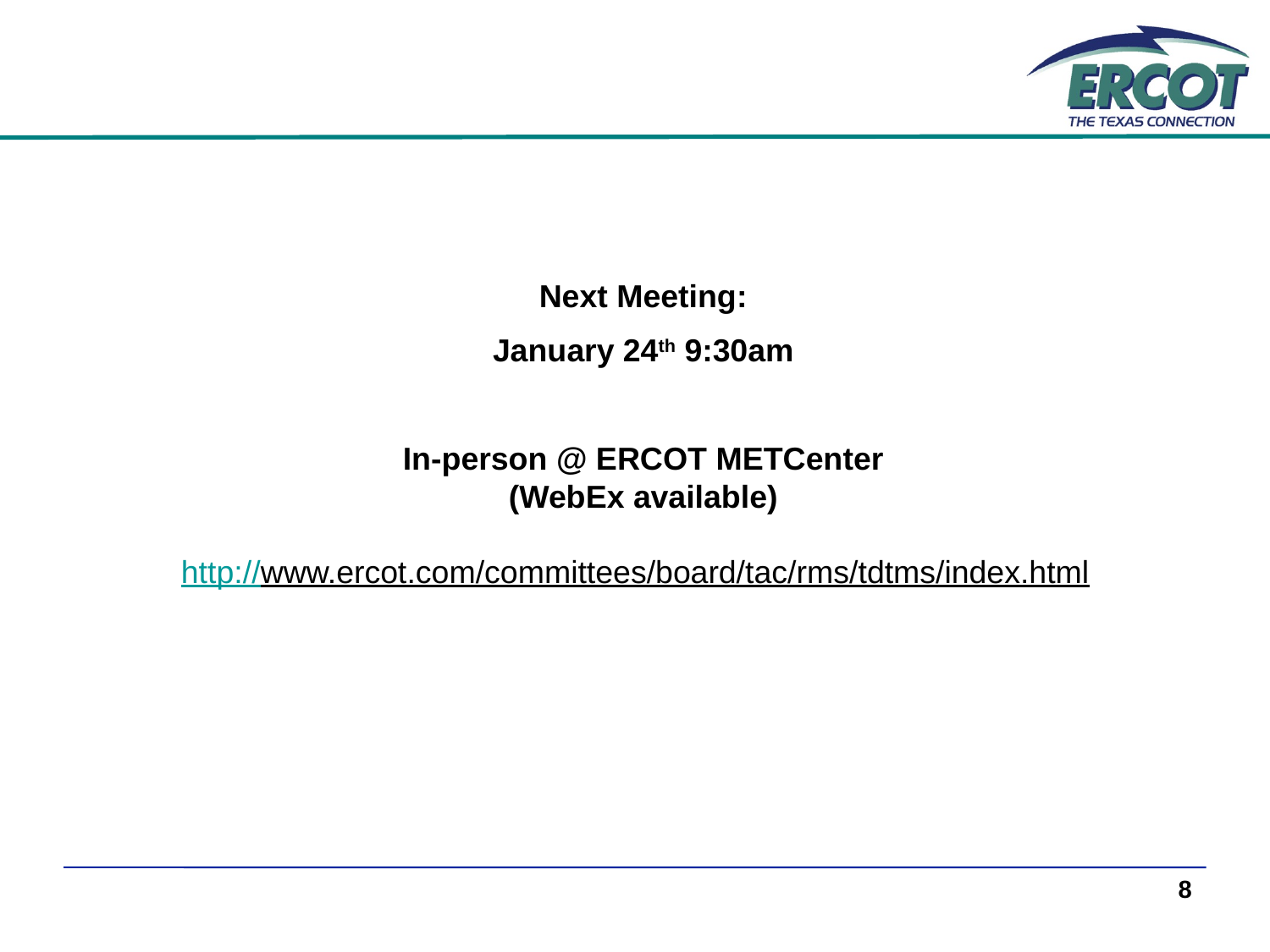

Next Meeting:
January 24th 9:30am

In-person @ ERCOT METCenter
(WebEx available)

http://www.ercot.com/committees/board/tac/rms/tdtms/index.html

8